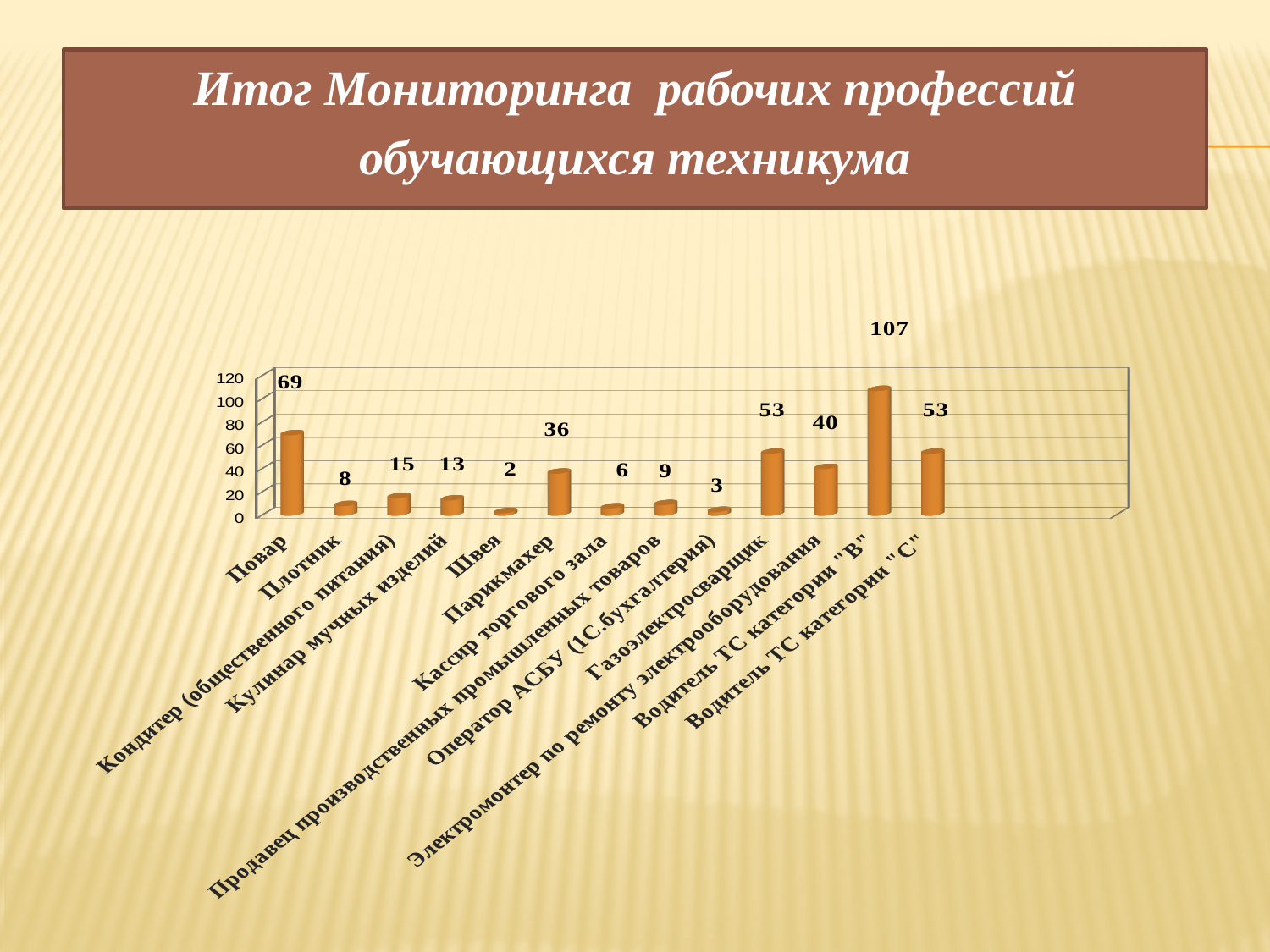

Итог Мониторинга  рабочих профессий
обучающихся техникума

[unsupported chart]